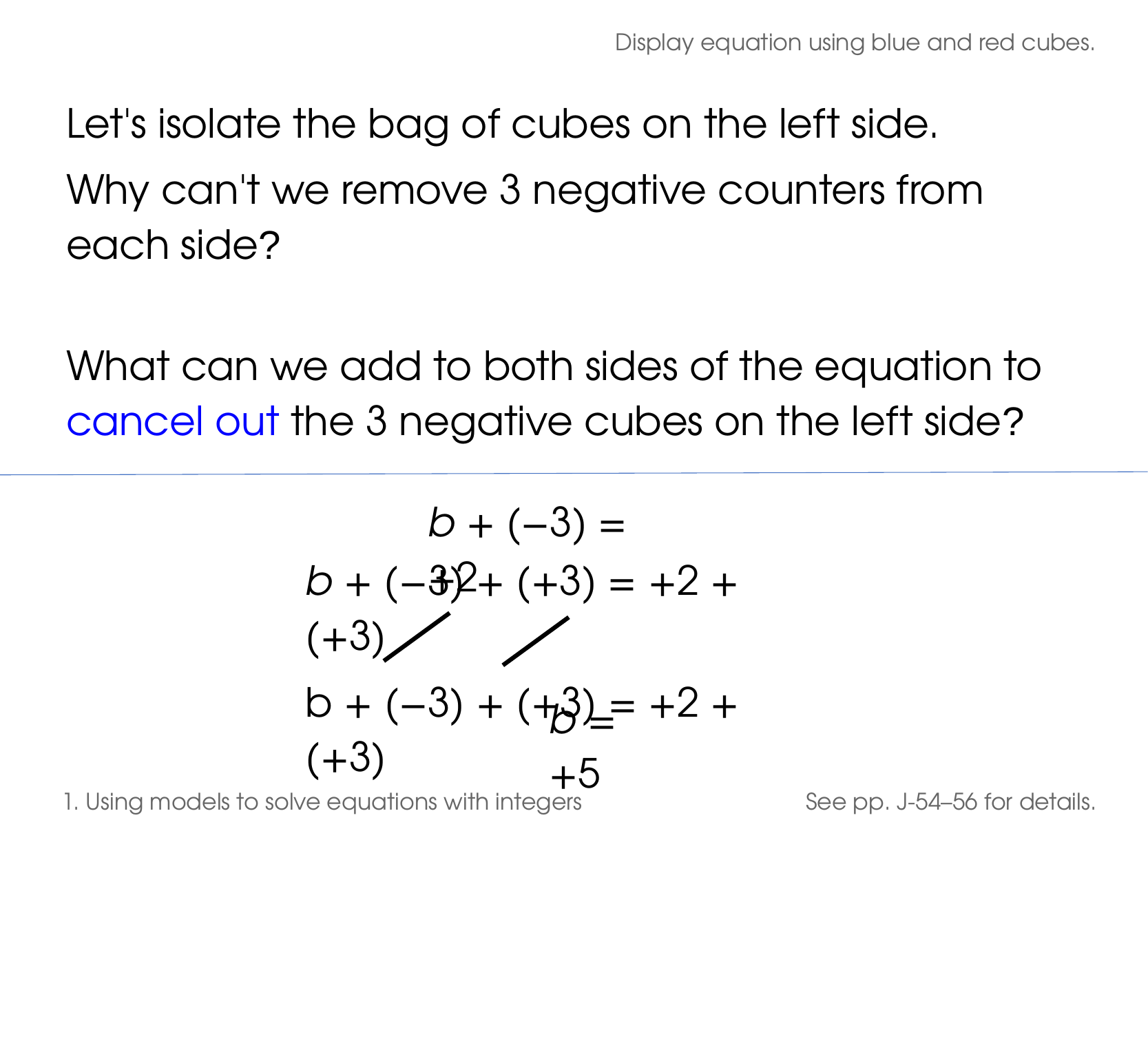

Display equation using blue and red cubes.
Let's isolate the bag of cubes on the left side.
Why can't we remove 3 negative counters from each side?
What can we add to both sides of the equation to cancel out the 3 negative cubes on the left side?
b + (−3) = +2
b + (−3) + (+3) = +2 + (+3)
b + (−3) + (+3) = +2 + (+3)
b = +5
1. Using models to solve equations with integers
See pp. J-54–56 for details.